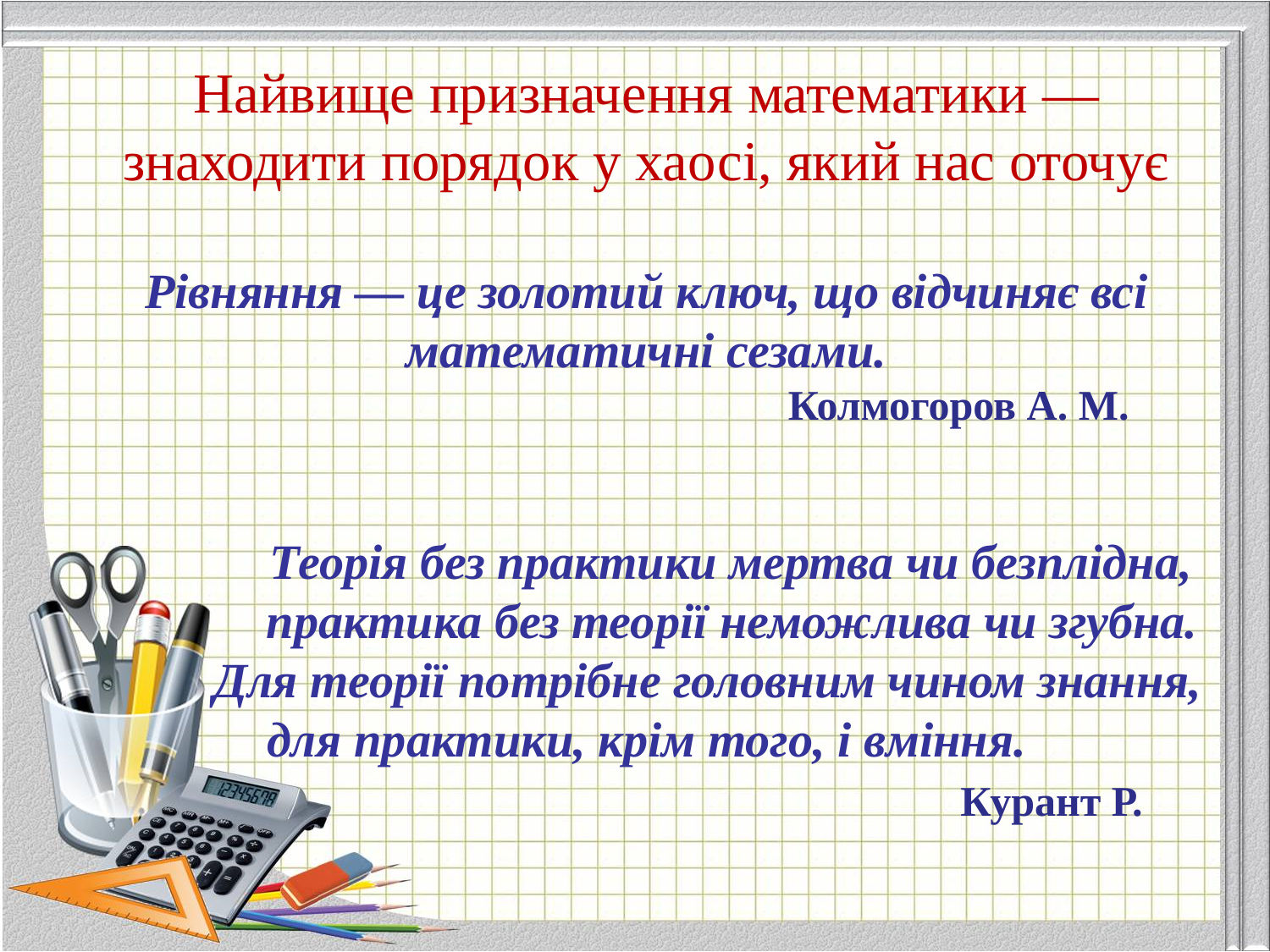

# Найвище призначення математики — знаходити порядок у хаосі, який нас оточує Рівняння — це золотий ключ, що відчиняє всі математичні сезами. Колмогоров А. М. Теорія без практики мертва чи безплідна, практика без теорії неможлива чи згубна. Для теорії потрібне головним чином знання, для практики, крім того, і вміння. Курант Р.